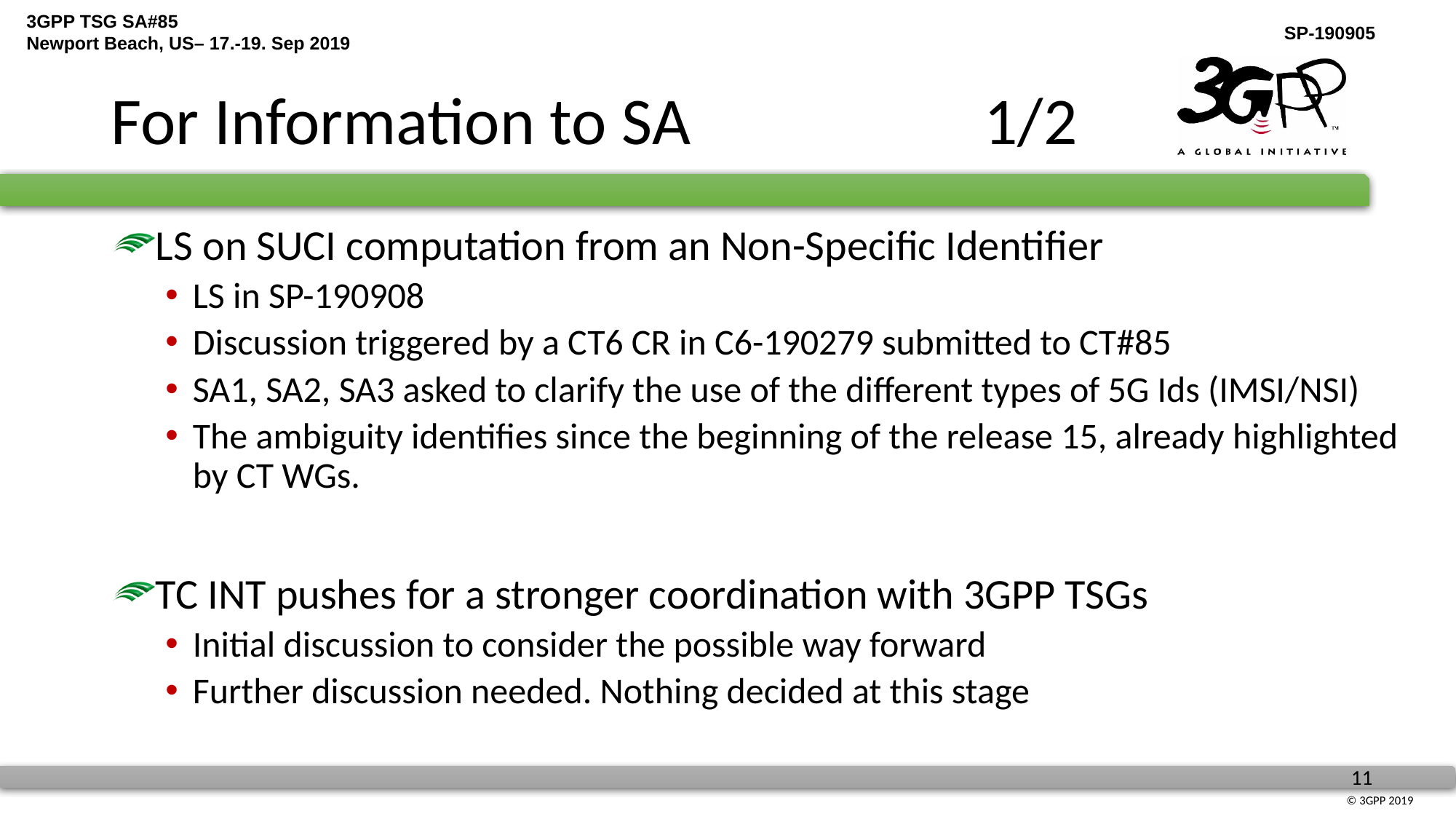

# For Information to SA			1/2
LS on SUCI computation from an Non-Specific Identifier
LS in SP-190908
Discussion triggered by a CT6 CR in C6-190279 submitted to CT#85
SA1, SA2, SA3 asked to clarify the use of the different types of 5G Ids (IMSI/NSI)
The ambiguity identifies since the beginning of the release 15, already highlighted by CT WGs.

TC INT pushes for a stronger coordination with 3GPP TSGs
Initial discussion to consider the possible way forward
Further discussion needed. Nothing decided at this stage